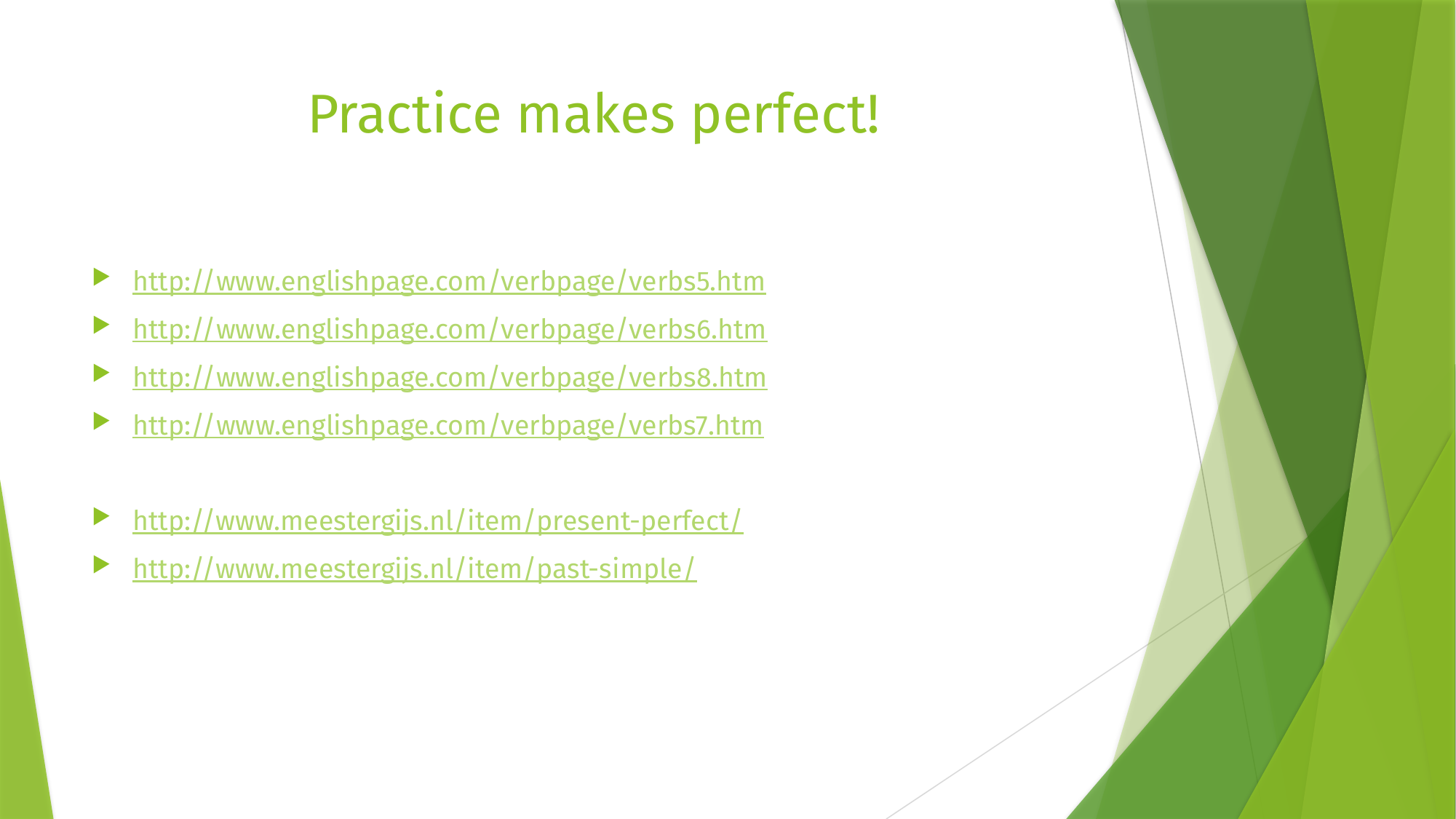

# Practice makes perfect!
http://www.englishpage.com/verbpage/verbs5.htm
http://www.englishpage.com/verbpage/verbs6.htm
http://www.englishpage.com/verbpage/verbs8.htm
http://www.englishpage.com/verbpage/verbs7.htm

http://www.meestergijs.nl/item/present-perfect/
http://www.meestergijs.nl/item/past-simple/